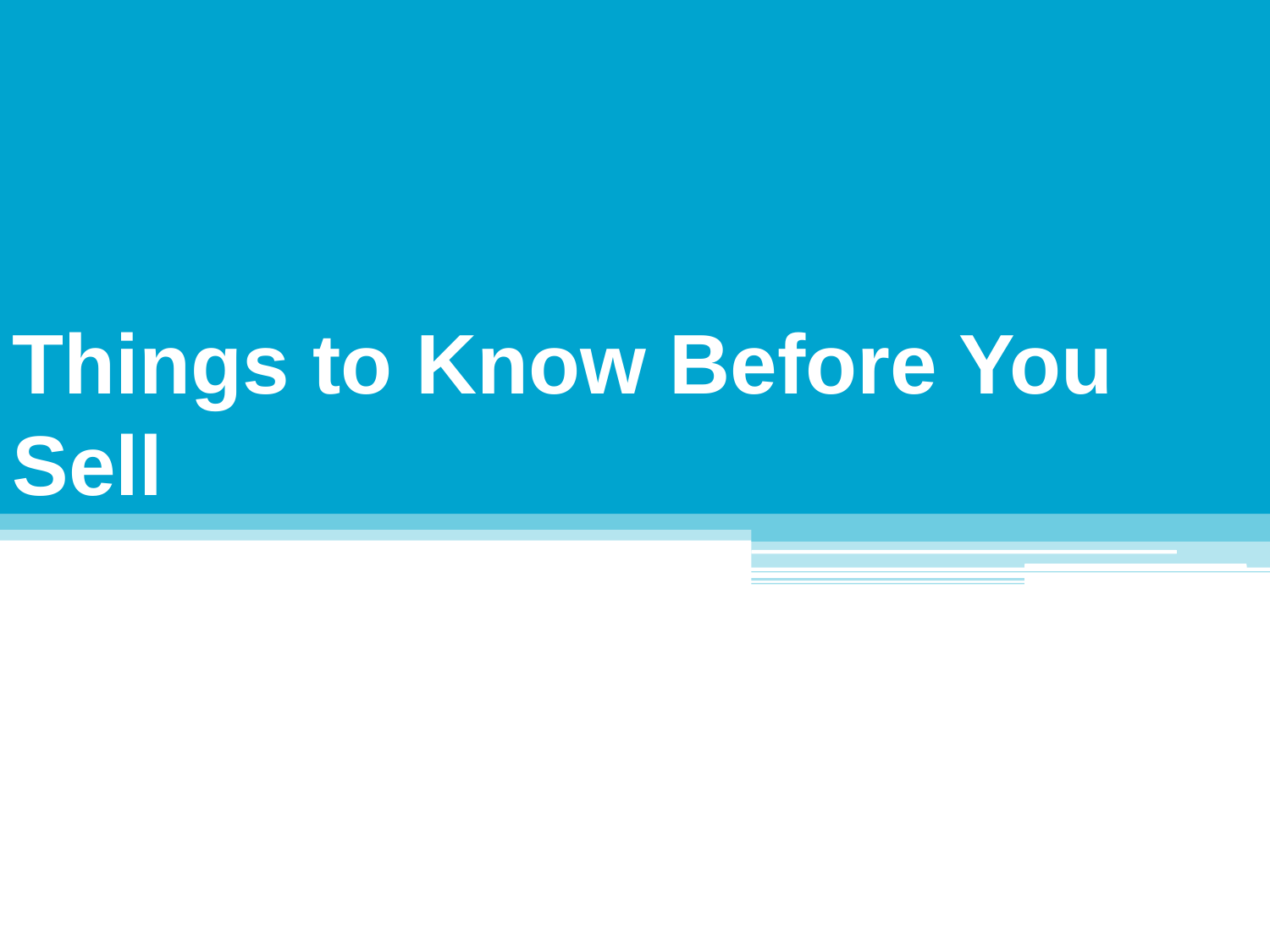

# Things to Know Before You Sell